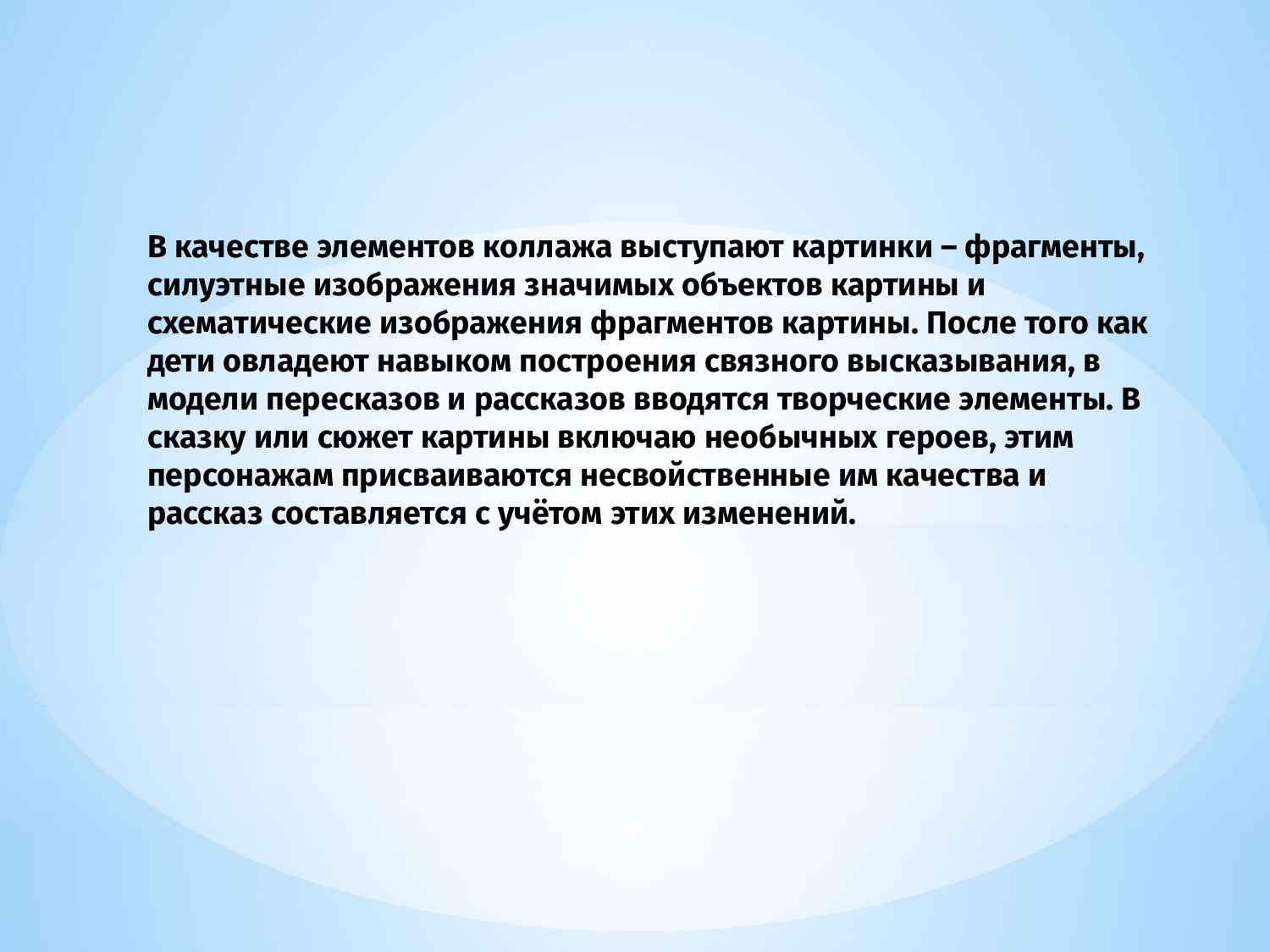

В качестве элементов коллажа выступают картинки – фрагменты, силуэтные изображения значимых объектов картины и схематические изображения фрагментов картины. После того как дети овладеют навыком построения связного высказывания, в модели пересказов и рассказов вводятся творческие элементы. В сказку или сюжет картины включаю необычных героев, этим персонажам присваиваются несвойственные им качества и рассказ составляется с учётом этих изменений.